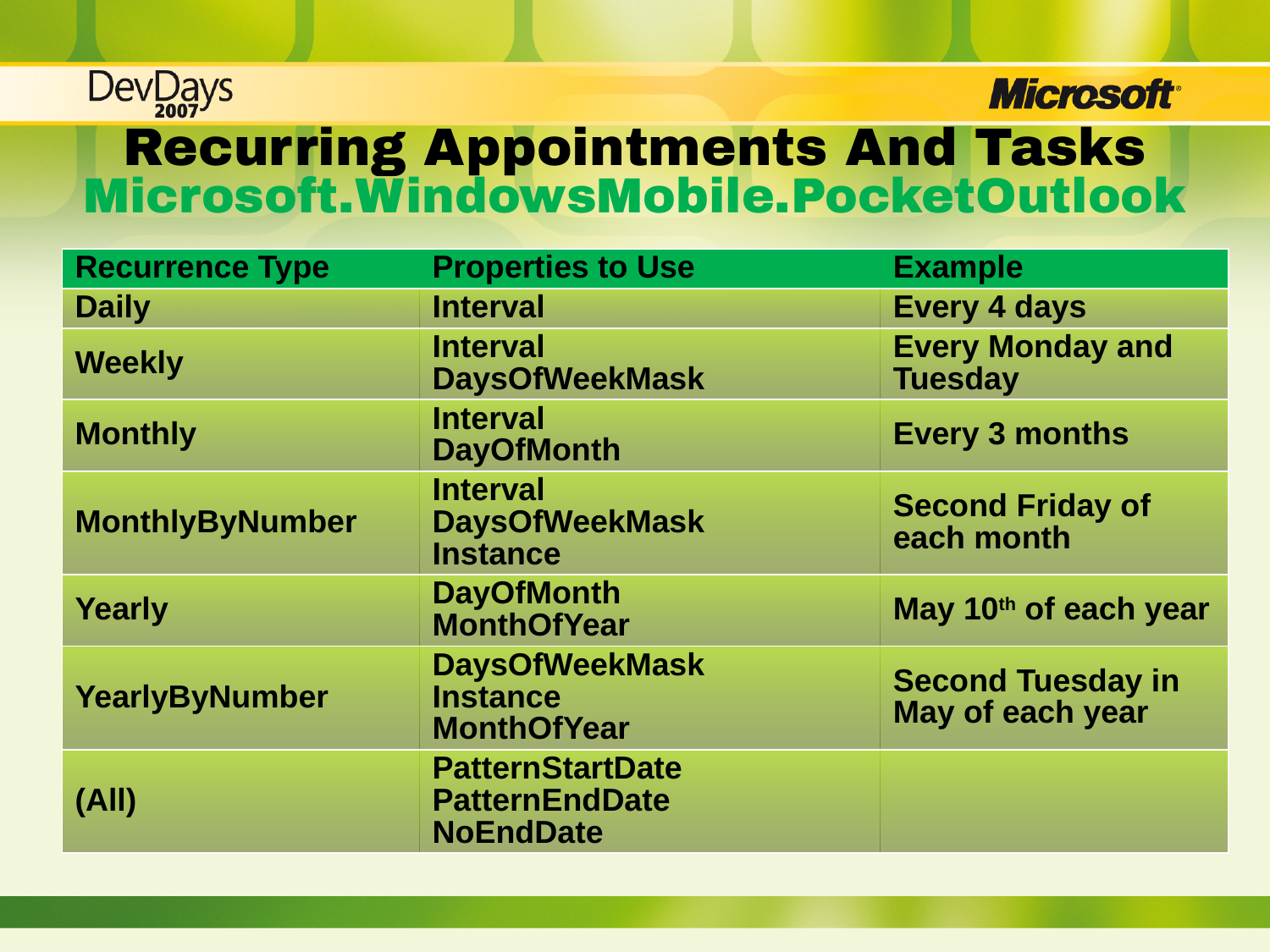

# Recurring Appointments And Tasks Microsoft.WindowsMobile.PocketOutlook
| Recurrence Type | Properties to Use | Example |
| --- | --- | --- |
| Daily | Interval | Every 4 days |
| Weekly | Interval DaysOfWeekMask | Every Monday and Tuesday |
| Monthly | Interval DayOfMonth | Every 3 months |
| MonthlyByNumber | Interval DaysOfWeekMask Instance | Second Friday of each month |
| Yearly | DayOfMonth MonthOfYear | May 10th of each year |
| YearlyByNumber | DaysOfWeekMask Instance MonthOfYear | Second Tuesday in May of each year |
| (All) | PatternStartDate PatternEndDate NoEndDate |  |